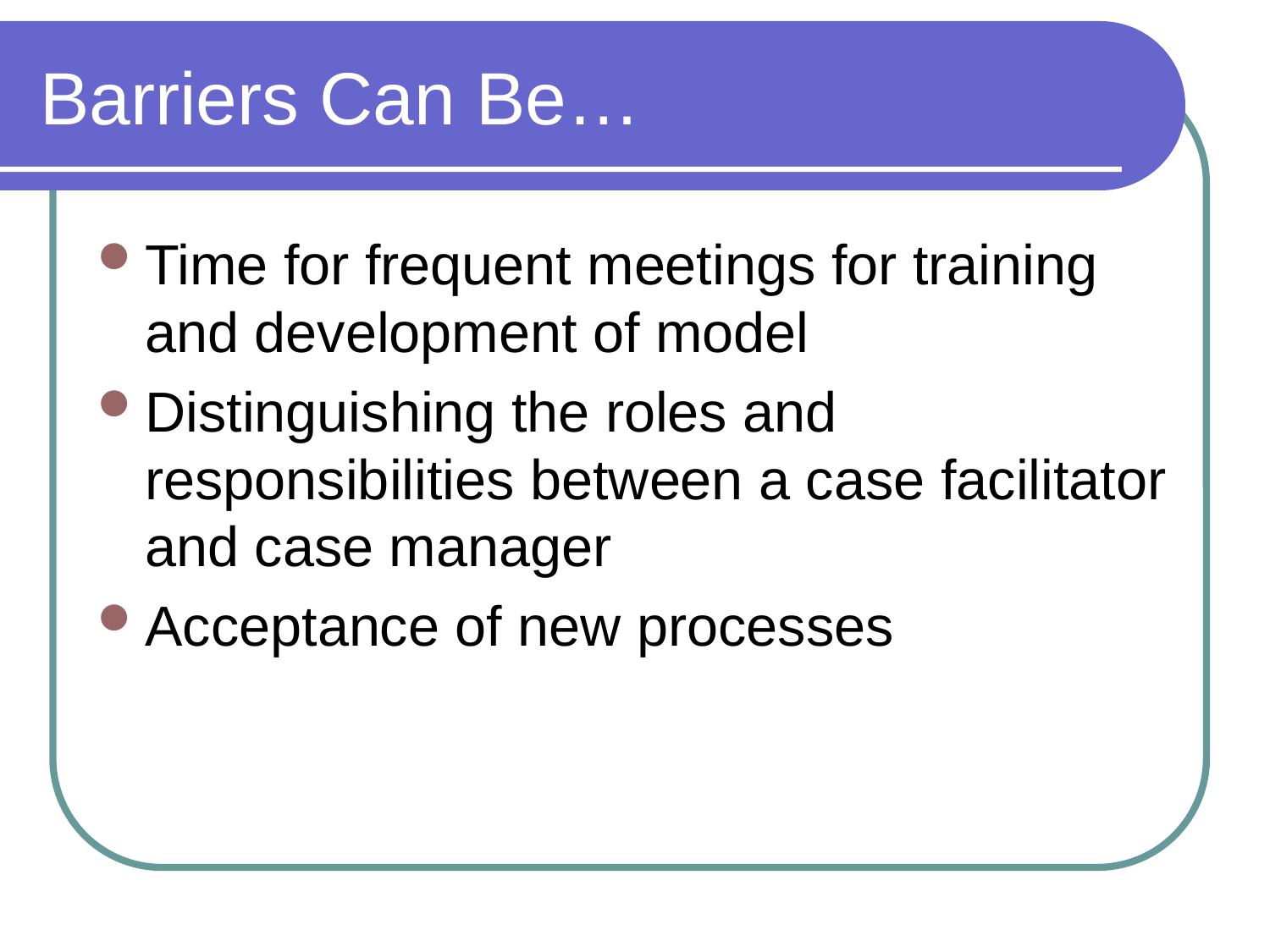

Barriers Can Be…
Time for frequent meetings for training and development of model
Distinguishing the roles and responsibilities between a case facilitator and case manager
Acceptance of new processes